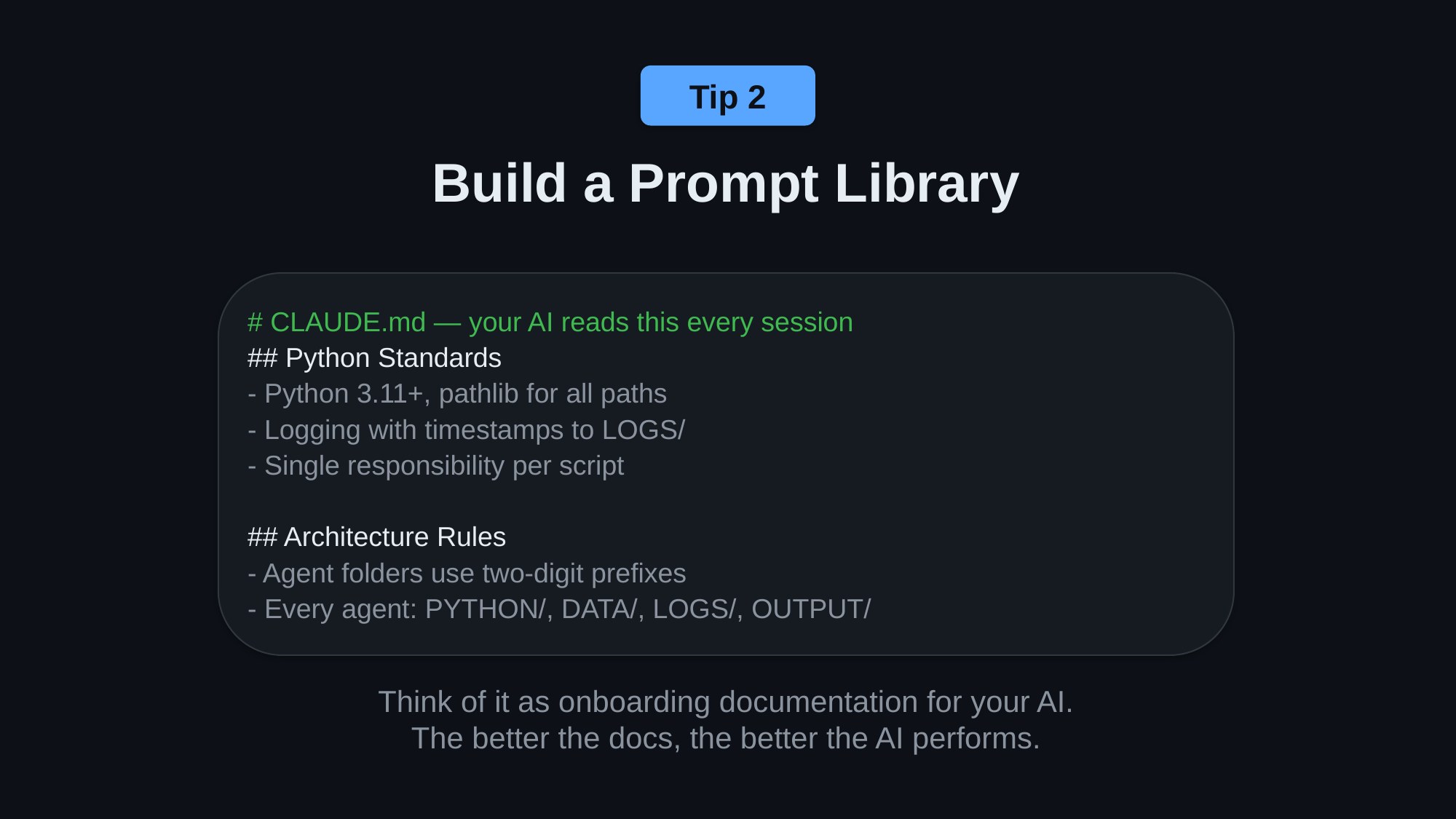

Tip 2
Build a Prompt Library
# CLAUDE.md — your AI reads this every session
## Python Standards
- Python 3.11+, pathlib for all paths
- Logging with timestamps to LOGS/
- Single responsibility per script

## Architecture Rules
- Agent folders use two-digit prefixes
- Every agent: PYTHON/, DATA/, LOGS/, OUTPUT/
Think of it as onboarding documentation for your AI.
The better the docs, the better the AI performs.